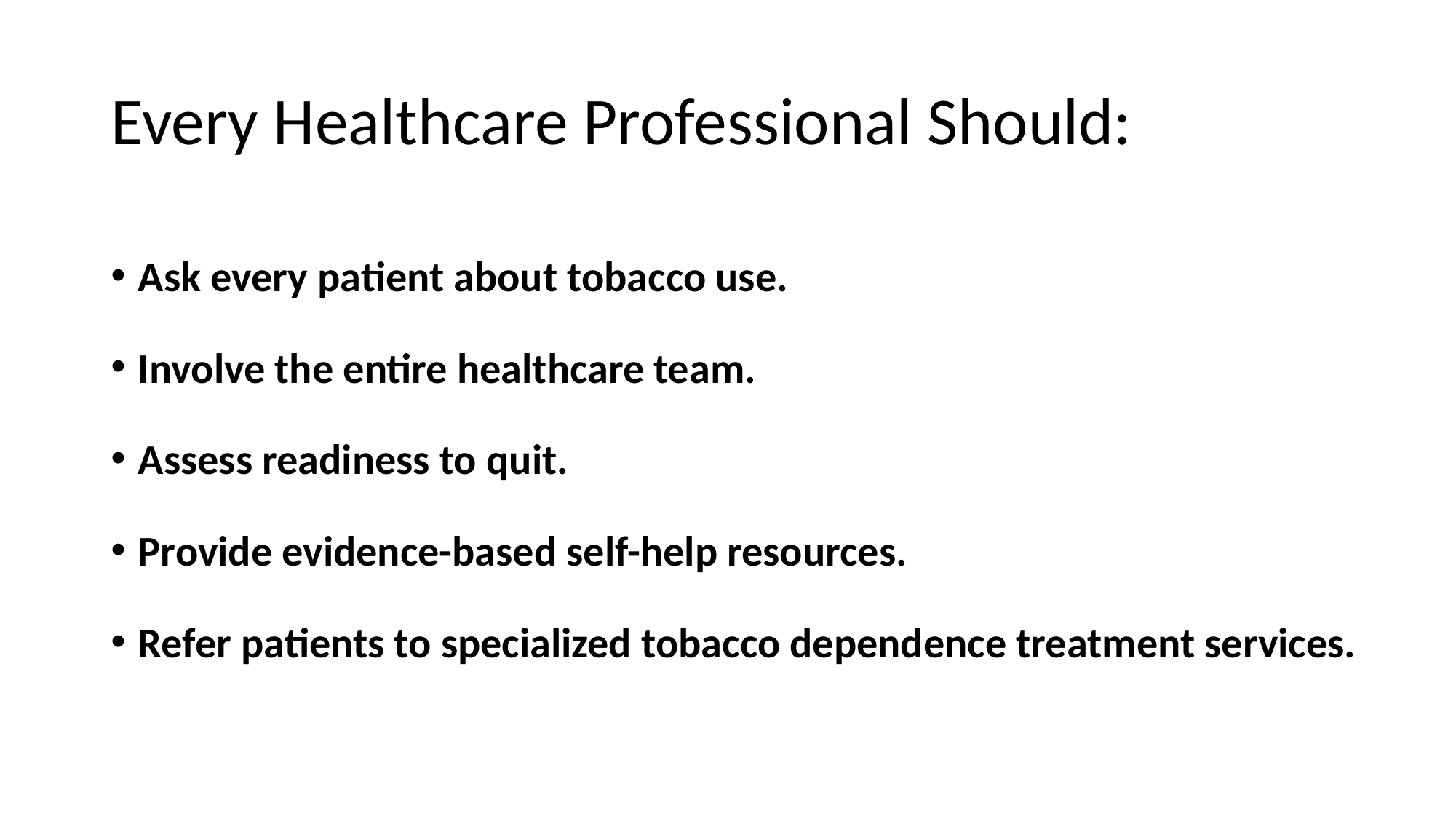

# Every Healthcare Professional Should:
Ask every patient about tobacco use.
Involve the entire healthcare team.
Assess readiness to quit.
Provide evidence-based self-help resources.
Refer patients to specialized tobacco dependence treatment services.